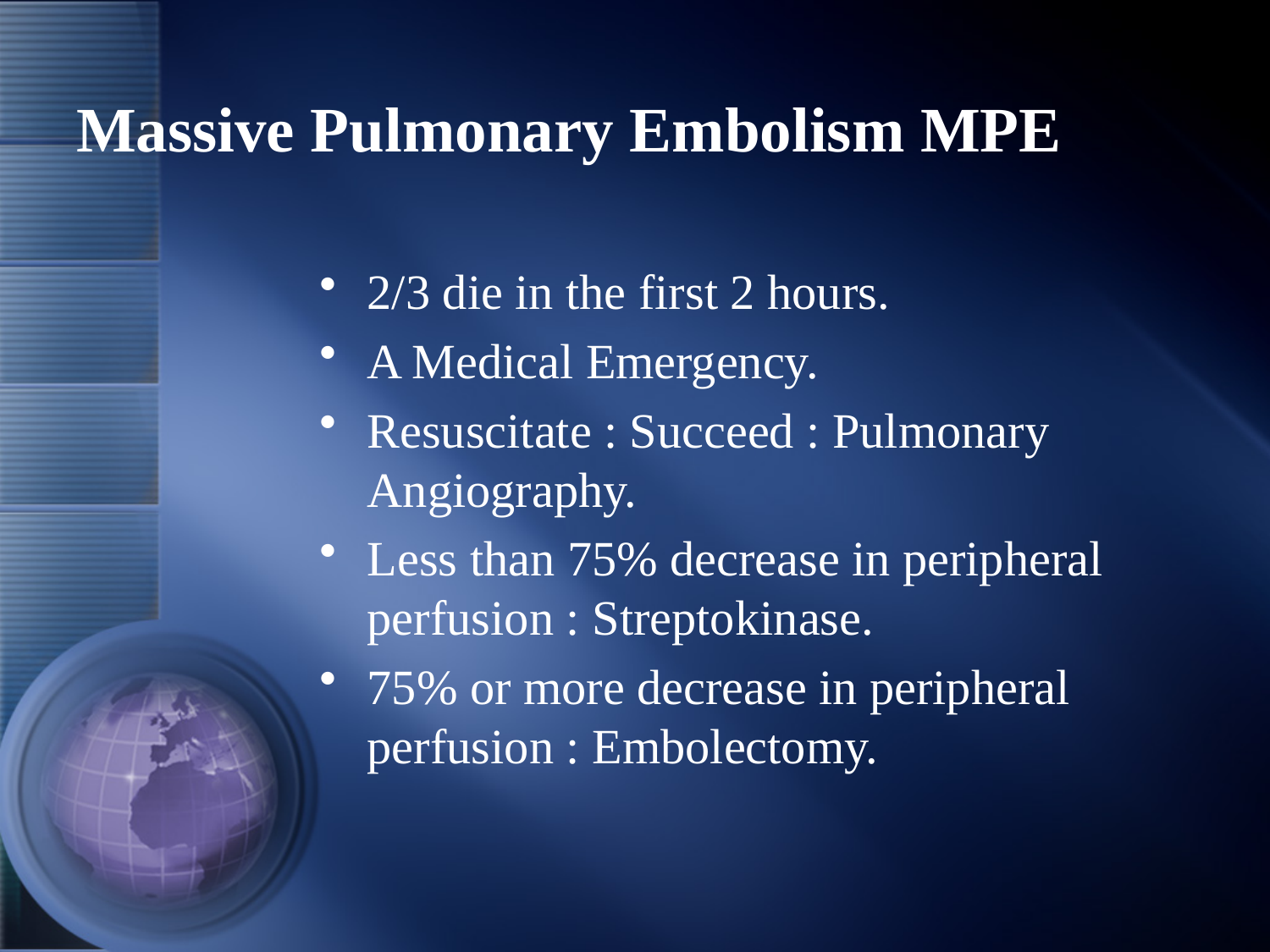

# Massive Pulmonary Embolism MPE
2/3 die in the first 2 hours.
A Medical Emergency.
Resuscitate : Succeed : Pulmonary Angiography.
Less than 75% decrease in peripheral perfusion : Streptokinase.
75% or more decrease in peripheral perfusion : Embolectomy.